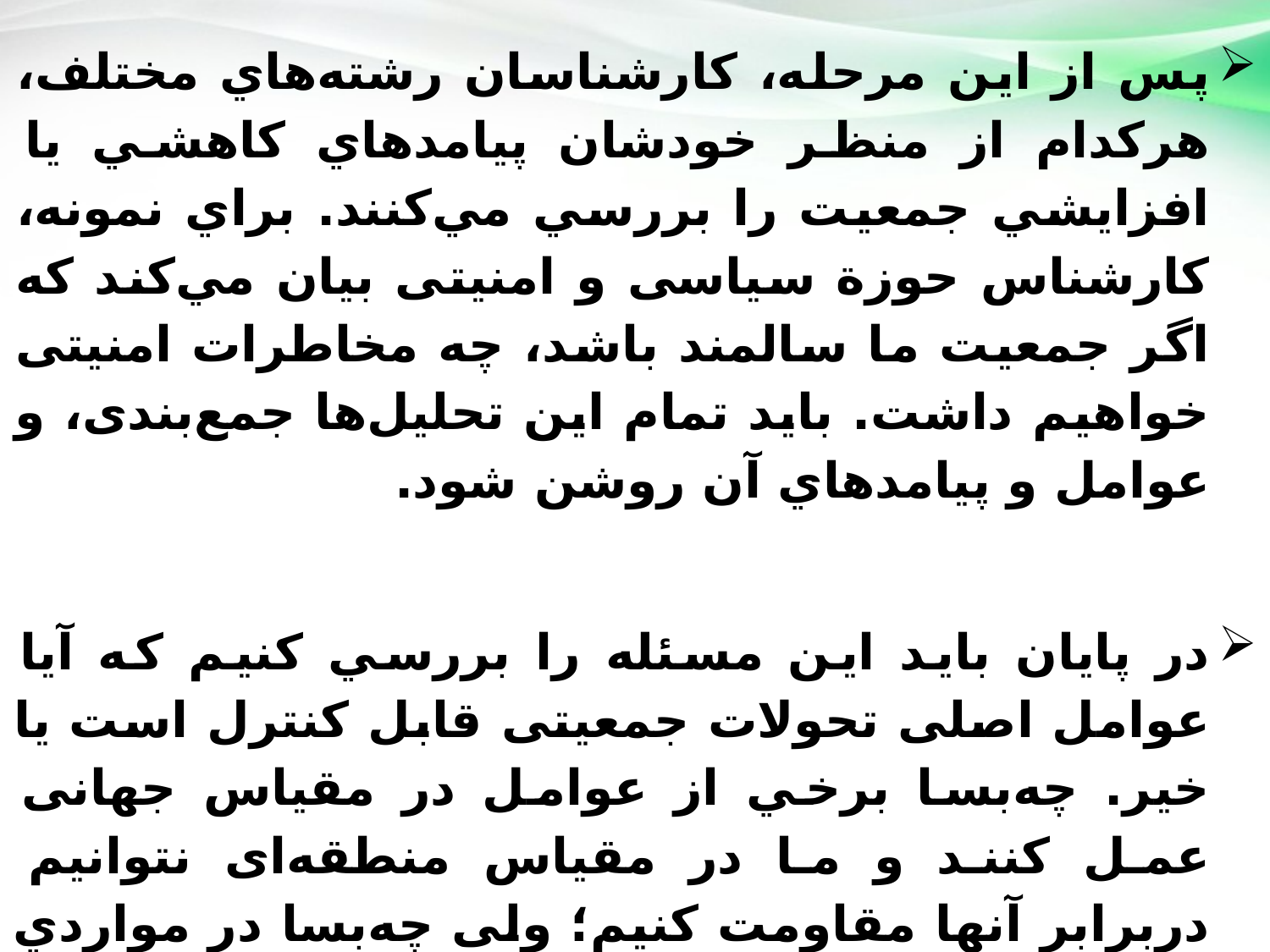

پس از اين مرحله،‌ کارشناسان رشته‌هاي مختلف، هرکدام از منظر خودشان پيامدهاي كاهشي يا افزايشي جمعیت را بررسي مي‌کنند. براي نمونه، کارشناس حوزة سیاسی و امنیتی بيان مي‌کند که اگر جمعیت ما سالمند باشد،‌ چه‌ مخاطرات امنیتی خواهیم داشت. بايد تمام اين تحليل‌ها جمع‌بندی، و عوامل و پیامدهاي آن روشن شود.

در پایان‌ بايد اين مسئله را بررسي کنيم که آیا عوامل اصلی تحولات جمعیتی قابل کنترل است يا خير. چه‌بسا برخي از عوامل در مقیاس جهانی عمل کنند و ما در مقیاس منطقه‌ای نتوانيم دربرابر آنها مقاومت کنیم؛ ولی چه‌بسا در مواردي بتوانیم مقاومت کنیم. در مواردي که کنترل عامل اصلی در اختیار ماست، بايد آنها را شناسايي، و براي‌ آن برنامه‌ريزي کنیم
(محمدرضا زیبایی­نژاد. رئیس دفتر مطالعات و تحقیقات زنان حوزه­ی علمیه­ی قم).